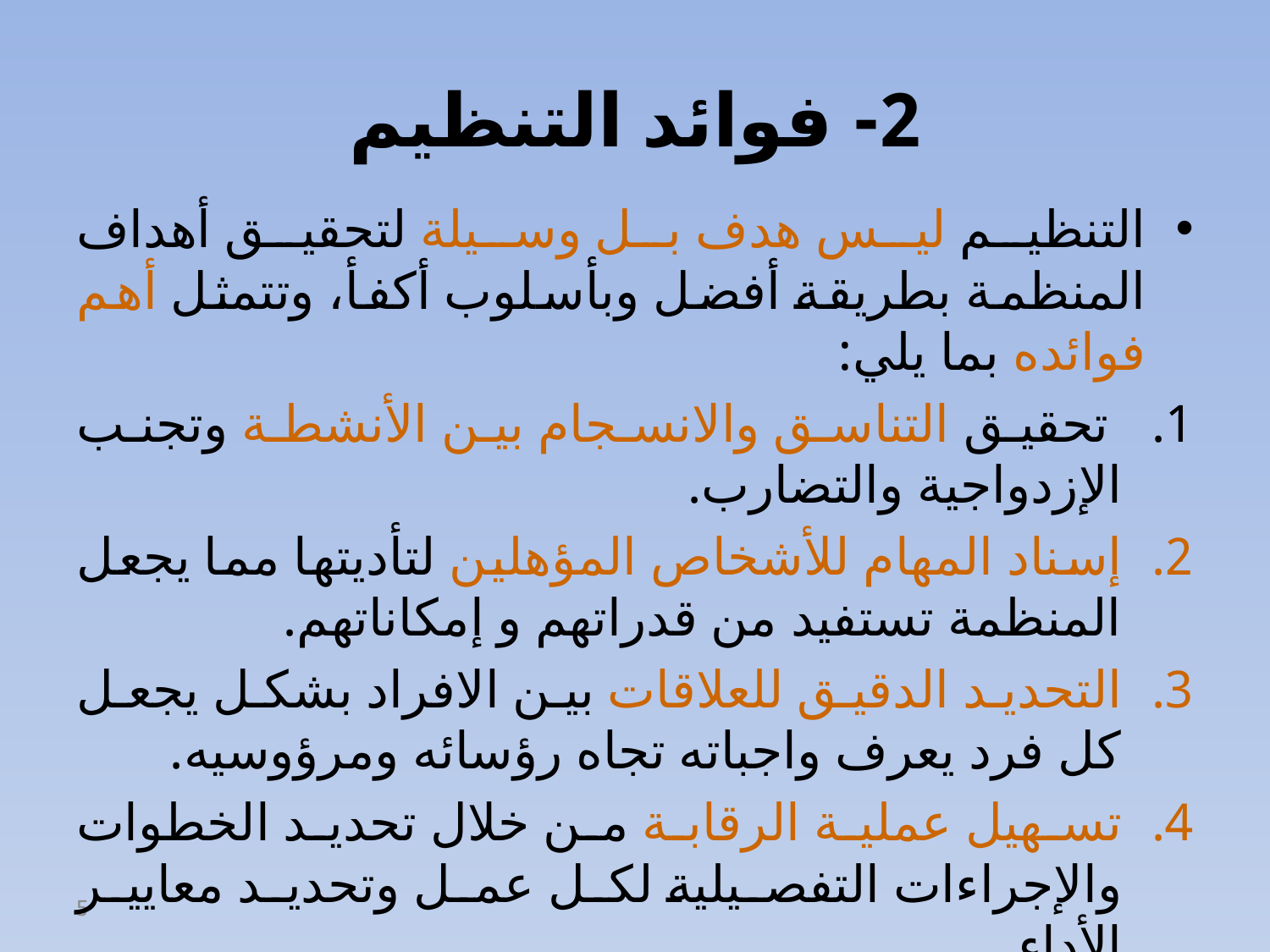

# 2- فوائد التنظيم
التنظيم ليس هدف بل وسيلة لتحقيق أهداف المنظمة بطريقة أفضل وبأسلوب أكفأ، وتتمثل أهم فوائده بما يلي:
 تحقيق التناسق والانسجام بين الأنشطة وتجنب الإزدواجية والتضارب.
إسناد المهام للأشخاص المؤهلين لتأديتها مما يجعل المنظمة تستفيد من قدراتهم و إمكاناتهم.
التحديد الدقيق للعلاقات بين الافراد بشكل يجعل كل فرد يعرف واجباته تجاه رؤسائه ومرؤوسيه.
تسهيل عملية الرقابة من خلال تحديد الخطوات والإجراءات التفصيلية لكل عمل وتحديد معايير الأداء.

5